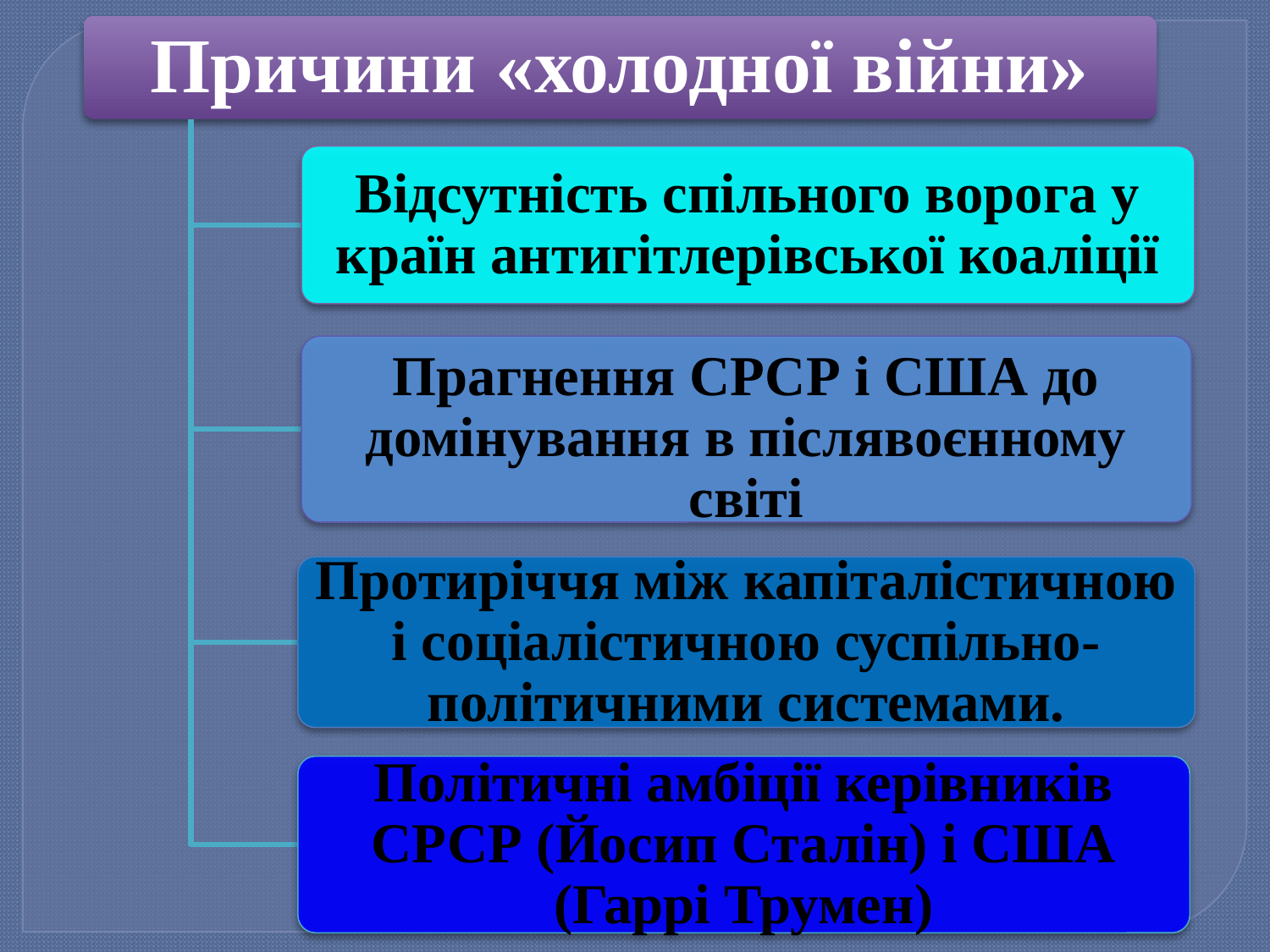

Причини «холодної війни»
Відсутність спільного ворога у країн антигітлерівської коаліції
Прагнення СРСР і США до домінування в післявоєнному світі

Протиріччя між капіталістичною і соціалістичною суспільно-політичними системами.
Політичні амбіції керівників СРСР (Йосип Сталін) і США (Гаррі Трумен)